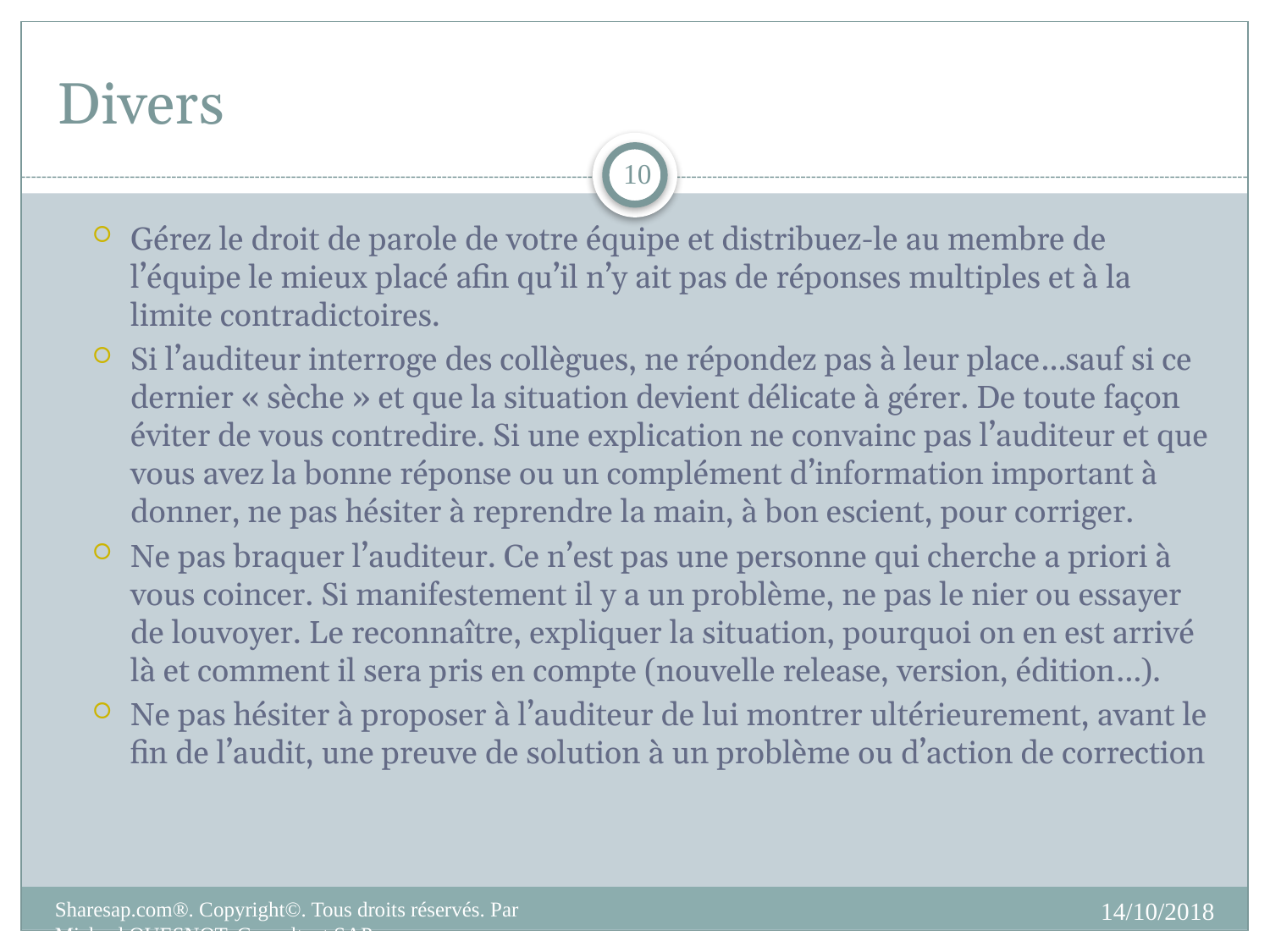

# Divers
10
Gérez le droit de parole de votre équipe et distribuez-le au membre de l’équipe le mieux placé afin qu’il n’y ait pas de réponses multiples et à la limite contradictoires.
Si l’auditeur interroge des collègues, ne répondez pas à leur place…sauf si ce dernier « sèche » et que la situation devient délicate à gérer. De toute façon éviter de vous contredire. Si une explication ne convainc pas l’auditeur et que vous avez la bonne réponse ou un complément d’information important à donner, ne pas hésiter à reprendre la main, à bon escient, pour corriger.
Ne pas braquer l’auditeur. Ce n’est pas une personne qui cherche a priori à vous coincer. Si manifestement il y a un problème, ne pas le nier ou essayer de louvoyer. Le reconnaître, expliquer la situation, pourquoi on en est arrivé là et comment il sera pris en compte (nouvelle release, version, édition…).
Ne pas hésiter à proposer à l’auditeur de lui montrer ultérieurement, avant le fin de l’audit, une preuve de solution à un problème ou d’action de correction
14/10/2018
Sharesap.com®. Copyright©. Tous droits réservés. Par Mickael QUESNOT, Consultant SAP